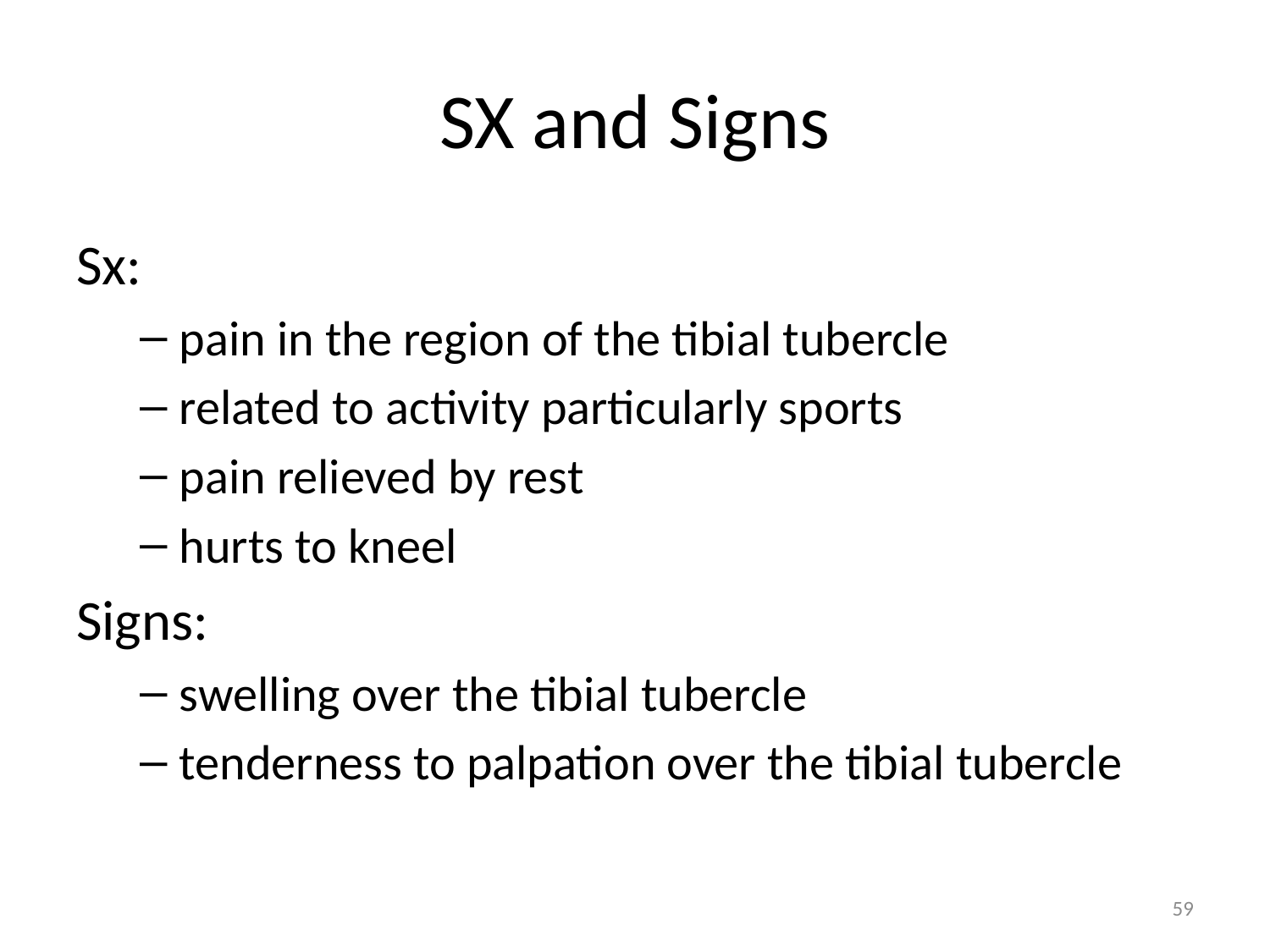

# SX and Signs
Sx:
pain in the region of the tibial tubercle
related to activity particularly sports
pain relieved by rest
hurts to kneel
Signs:
swelling over the tibial tubercle
tenderness to palpation over the tibial tubercle
59